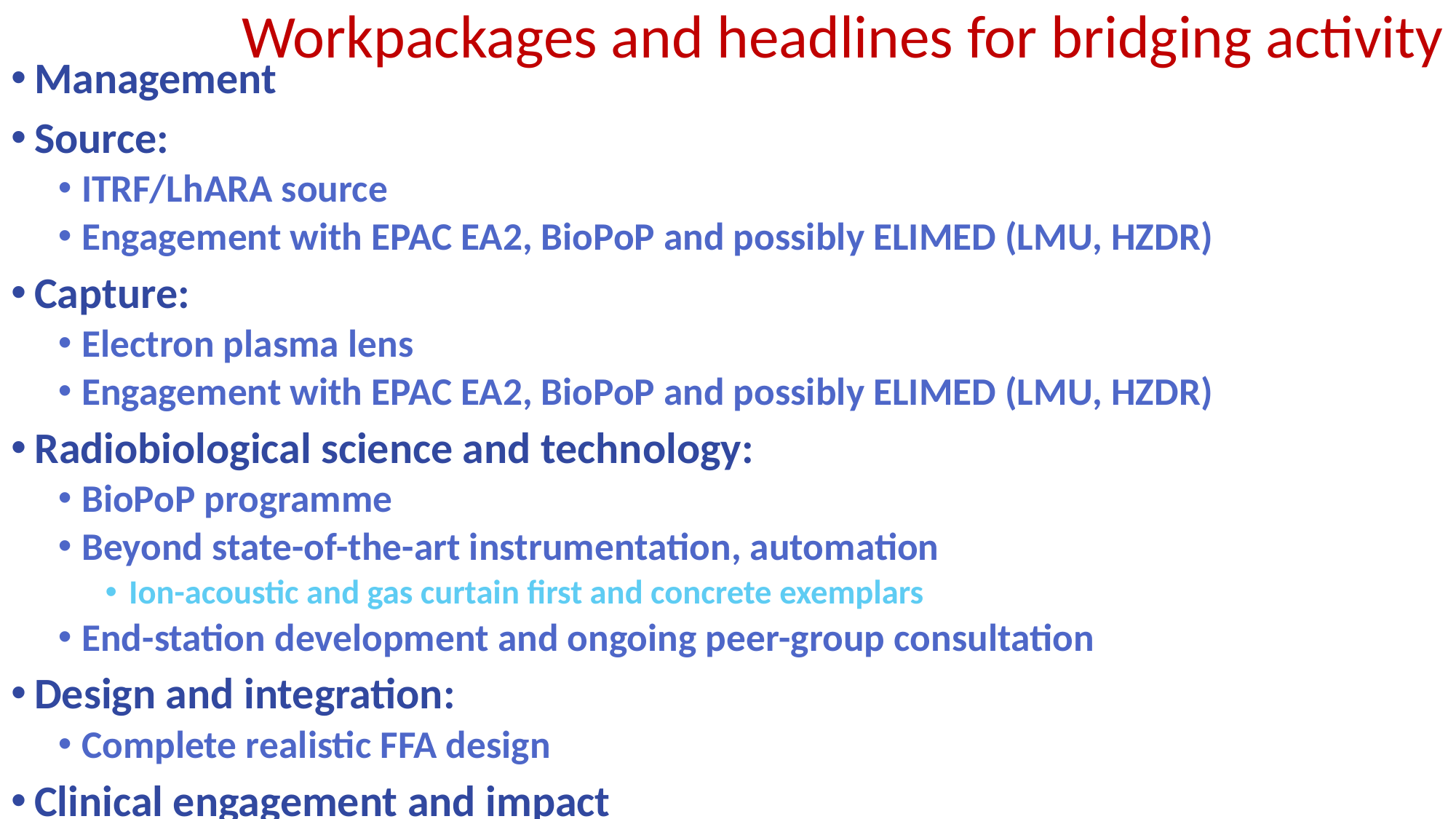

# Workpackages and headlines for bridging activity
Management
Source:
ITRF/LhARA source
Engagement with EPAC EA2, BioPoP and possibly ELIMED (LMU, HZDR)
Capture:
Electron plasma lens
Engagement with EPAC EA2, BioPoP and possibly ELIMED (LMU, HZDR)
Radiobiological science and technology:
BioPoP programme
Beyond state-of-the-art instrumentation, automation
Ion-acoustic and gas curtain first and concrete exemplars
End-station development and ongoing peer-group consultation
Design and integration:
Complete realistic FFA design
Clinical engagement and impact